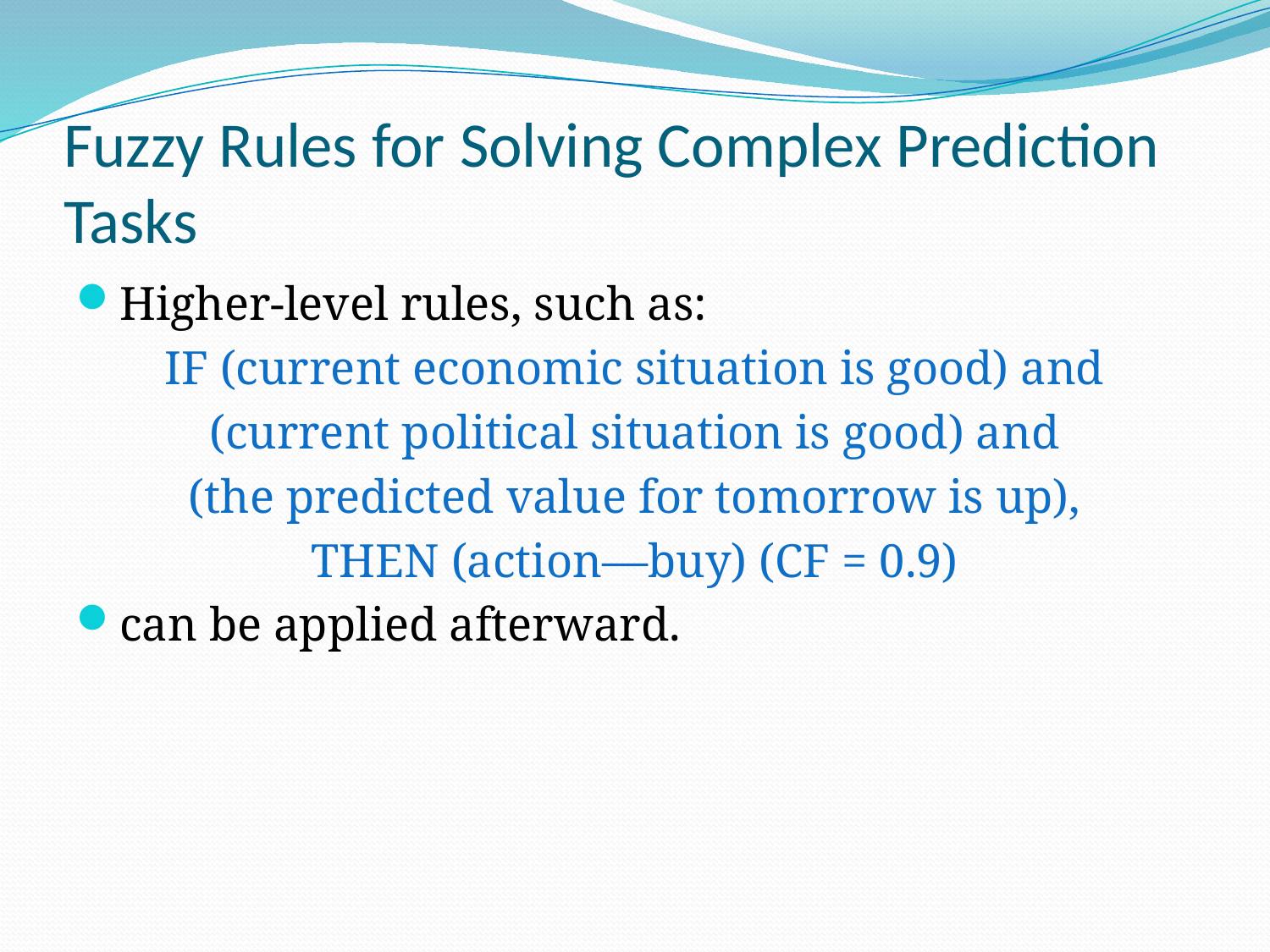

# Fuzzy Rules for Solving Complex Prediction Tasks
Higher-level rules, such as:
IF (current economic situation is good) and
(current political situation is good) and
(the predicted value for tomorrow is up),
THEN (action—buy) (CF = 0.9)
can be applied afterward.